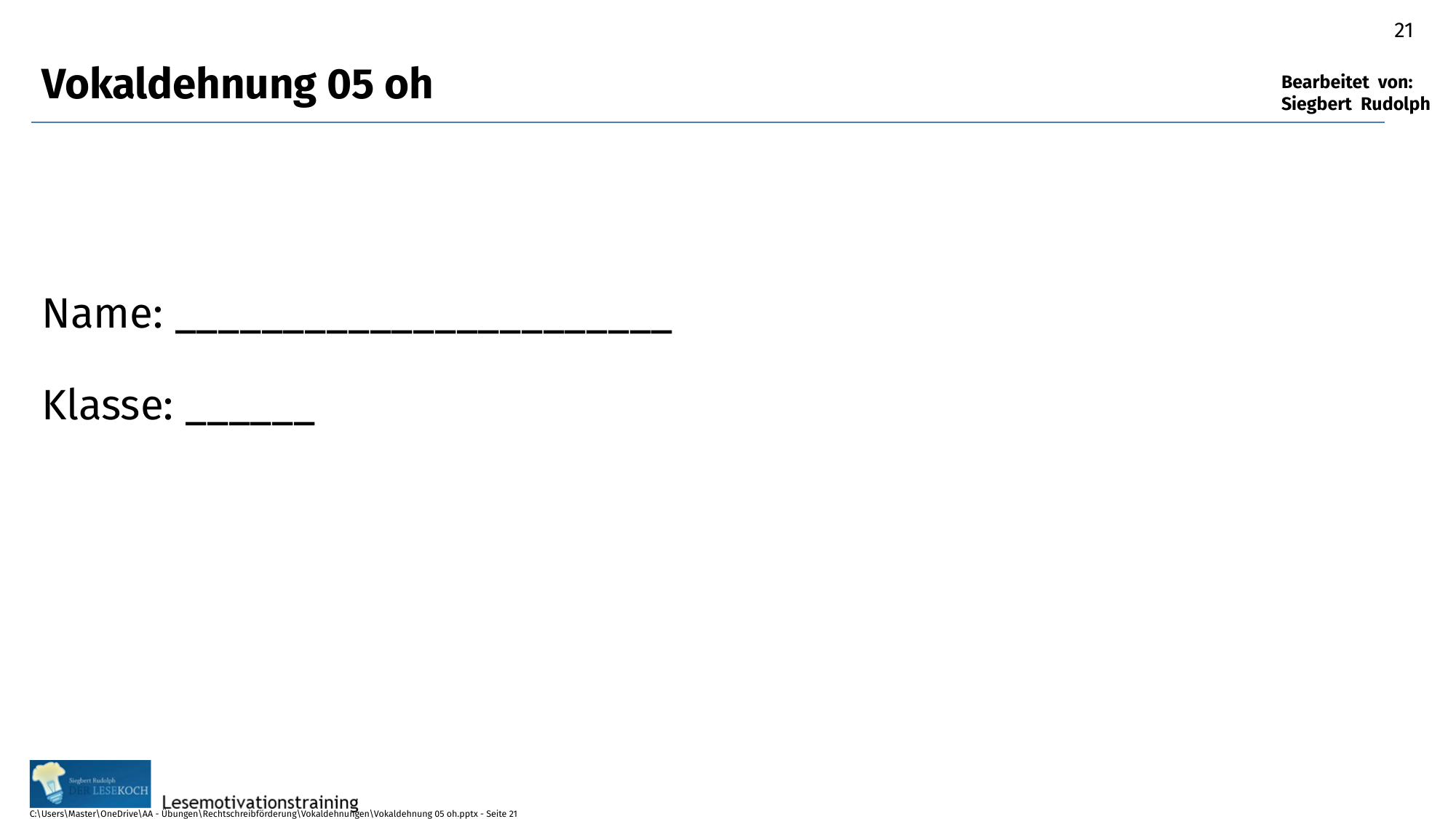

# Vokaldehnung 05 oh Name: _______________________ Klasse: ______
21

C:\Users\Master\OneDrive\AA - Übungen\Rechtschreibförderung\Vokaldehnungen\Vokaldehnung 05 oh.pptx - Seite 21